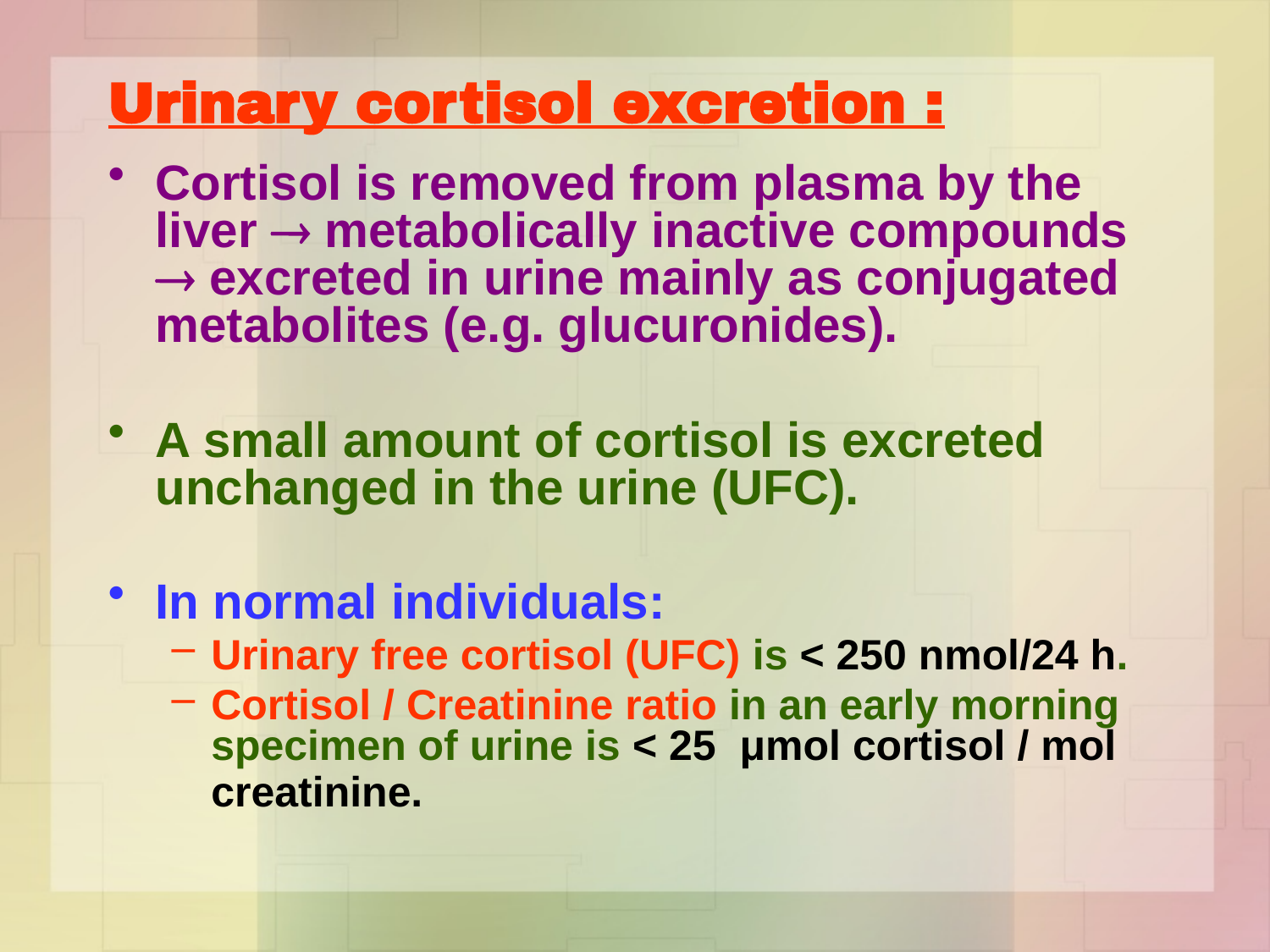

# Urinary cortisol excretion :
Cortisol is removed from plasma by the liver → metabolically inactive compounds → excreted in urine mainly as conjugated metabolites (e.g. glucuronides).

A small amount of cortisol is excreted unchanged in the urine (UFC).

In normal individuals:
Urinary free cortisol (UFC) is < 250 nmol/24 h.
Cortisol / Creatinine ratio in an early morning specimen of urine is < 25  μmol cortisol / mol creatinine.